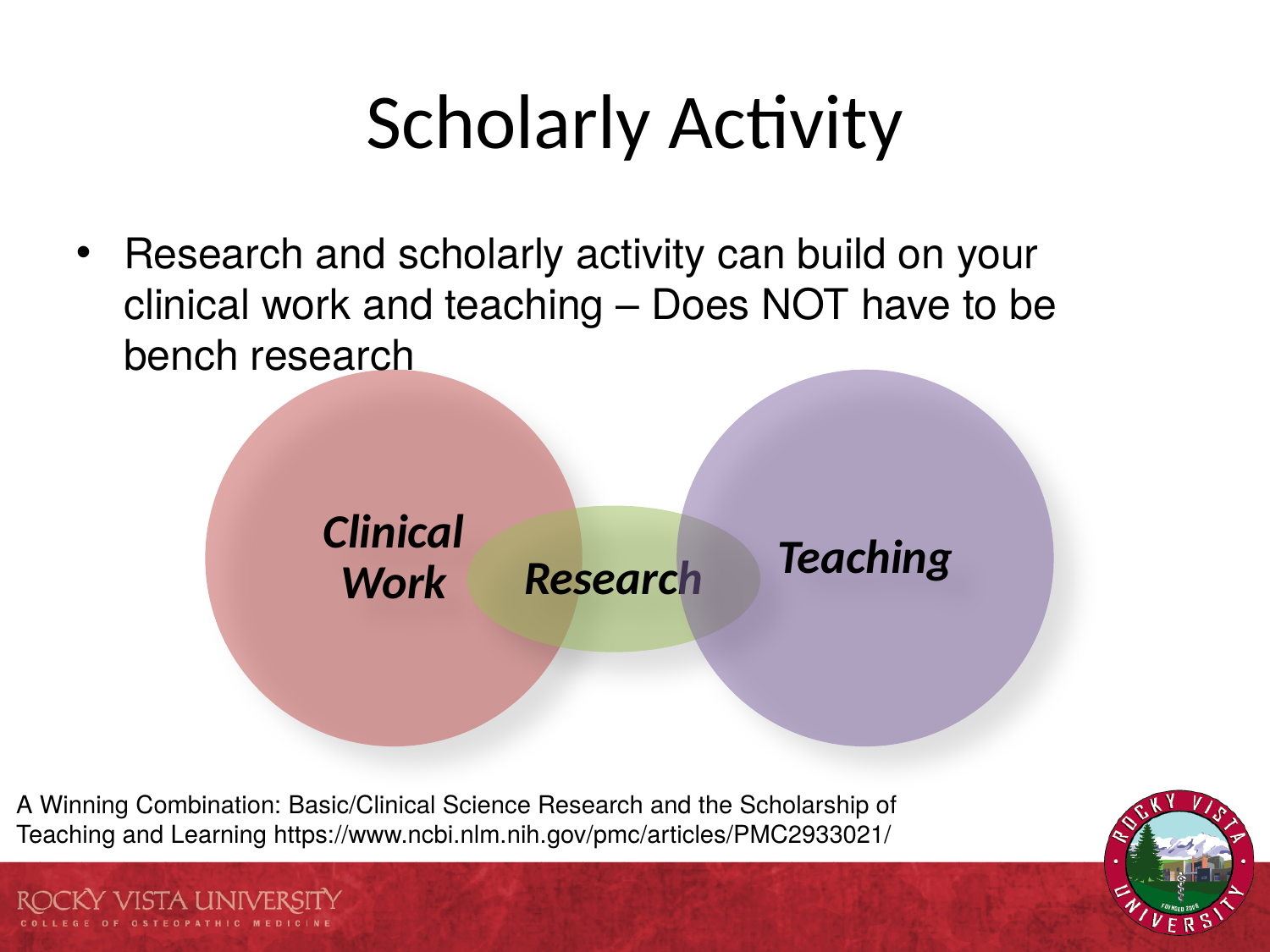

# Scholarly Activity
Research and scholarly activity can build on your clinical work and teaching – Does NOT have to be bench research
Clinical Work
Research
Teaching
A Winning Combination: Basic/Clinical Science Research and the Scholarship of Teaching and Learning https://www.ncbi.nlm.nih.gov/pmc/articles/PMC2933021/